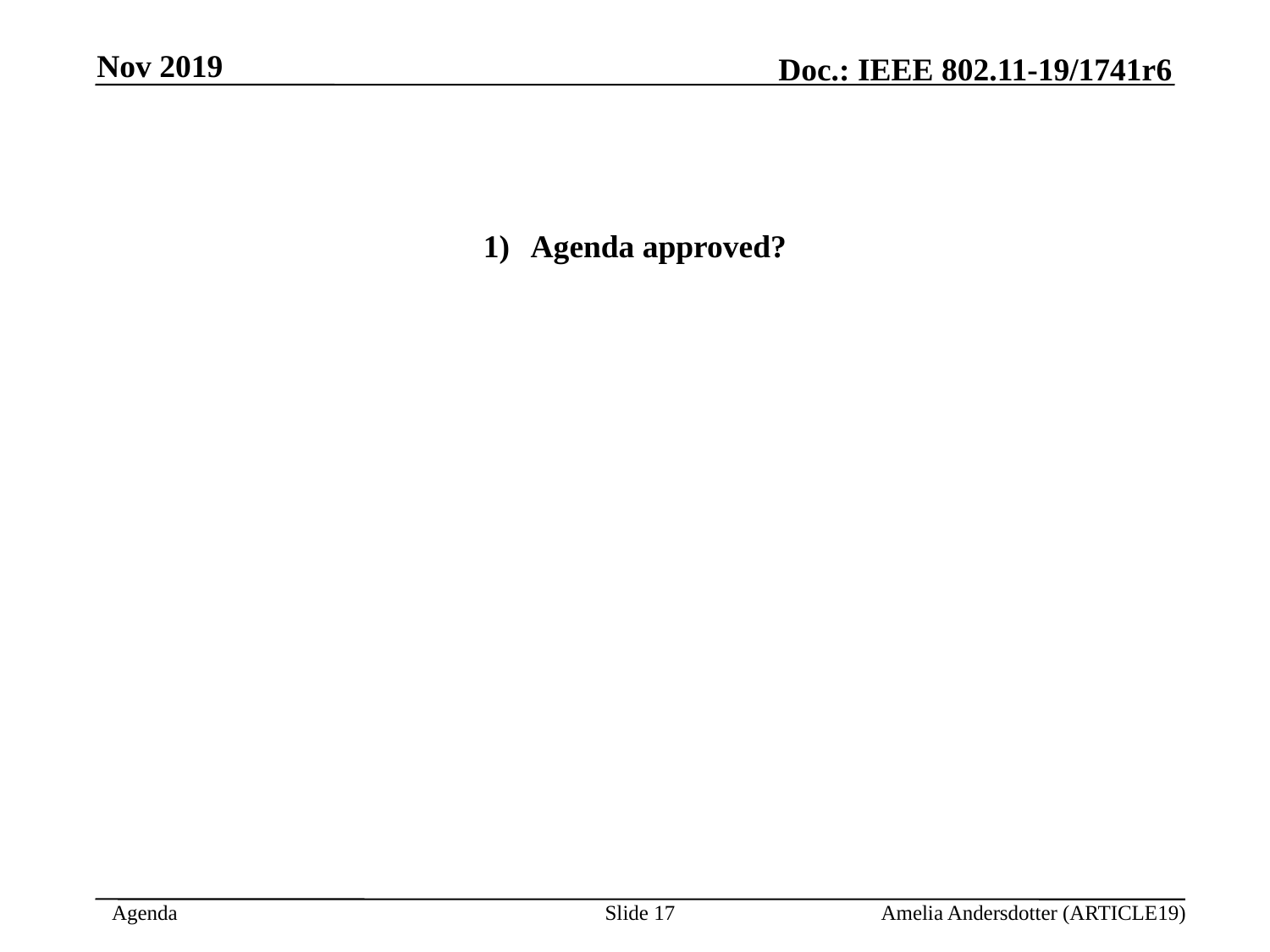

Nov 2019

Agenda approved?
Slide 17
Amelia Andersdotter (ARTICLE19)